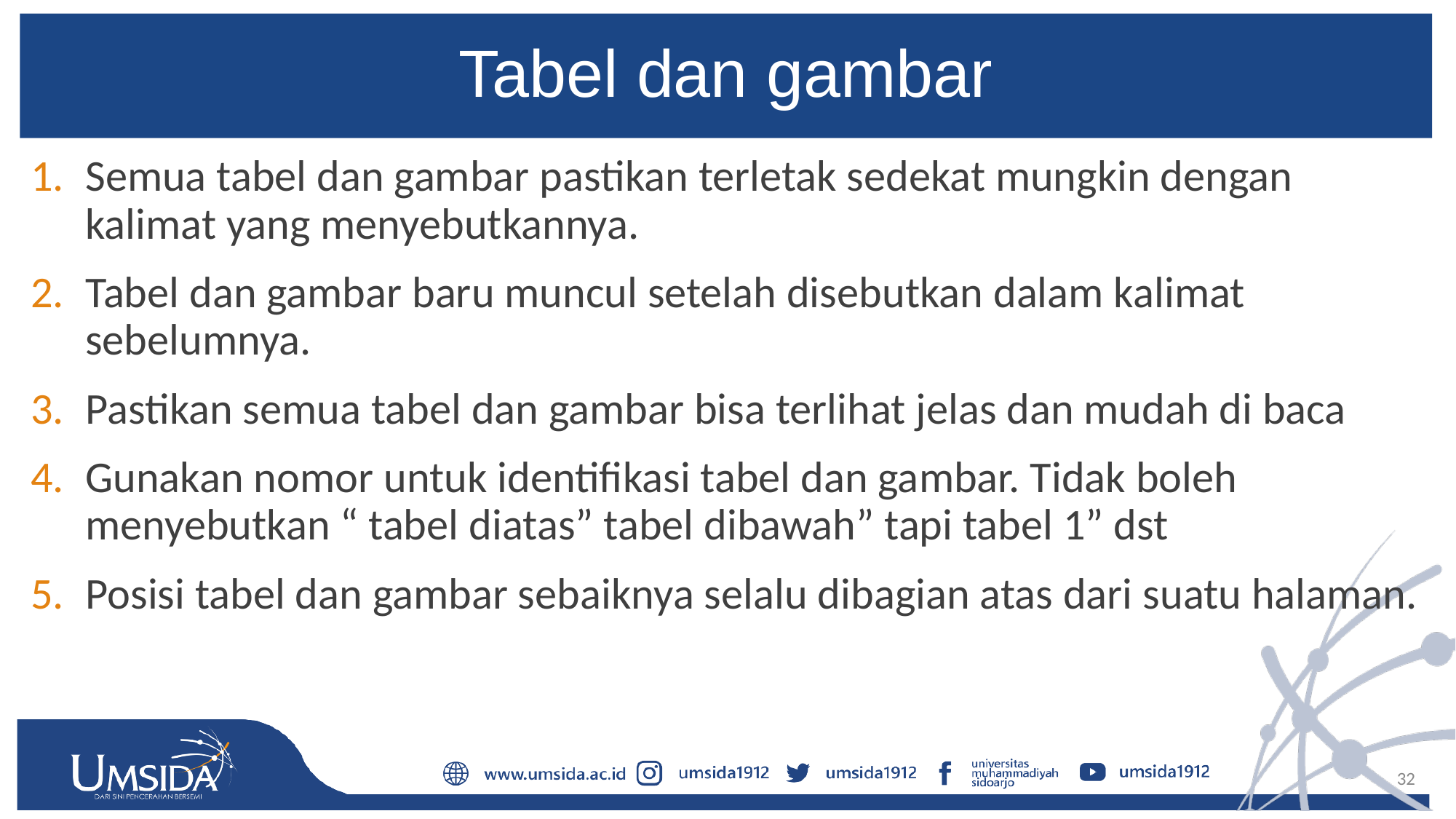

# Tabel dan gambar
Semua tabel dan gambar pastikan terletak sedekat mungkin dengan kalimat yang menyebutkannya.
Tabel dan gambar baru muncul setelah disebutkan dalam kalimat sebelumnya.
Pastikan semua tabel dan gambar bisa terlihat jelas dan mudah di baca
Gunakan nomor untuk identifikasi tabel dan gambar. Tidak boleh menyebutkan “ tabel diatas” tabel dibawah” tapi tabel 1” dst
Posisi tabel dan gambar sebaiknya selalu dibagian atas dari suatu halaman.